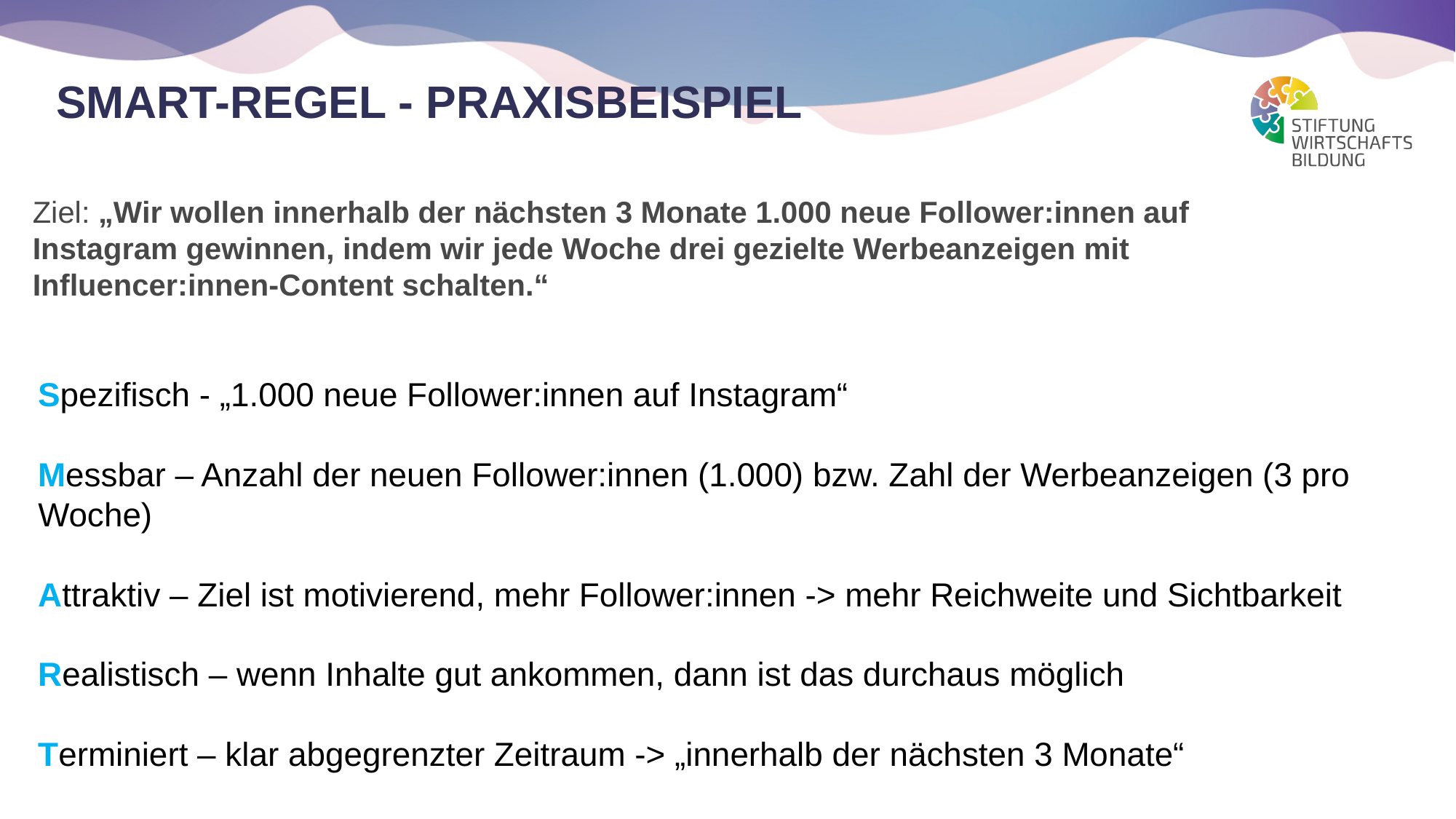

# SMART-Regel - Praxisbeispiel
Ziel: „Wir wollen innerhalb der nächsten 3 Monate 1.000 neue Follower:innen auf Instagram gewinnen, indem wir jede Woche drei gezielte Werbeanzeigen mit Influencer:innen-Content schalten.“

Spezifisch - „1.000 neue Follower:innen auf Instagram“

Messbar – Anzahl der neuen Follower:innen (1.000) bzw. Zahl der Werbeanzeigen (3 pro Woche)

Attraktiv – Ziel ist motivierend, mehr Follower:innen -> mehr Reichweite und Sichtbarkeit

Realistisch – wenn Inhalte gut ankommen, dann ist das durchaus möglich

Terminiert – klar abgegrenzter Zeitraum -> „innerhalb der nächsten 3 Monate“